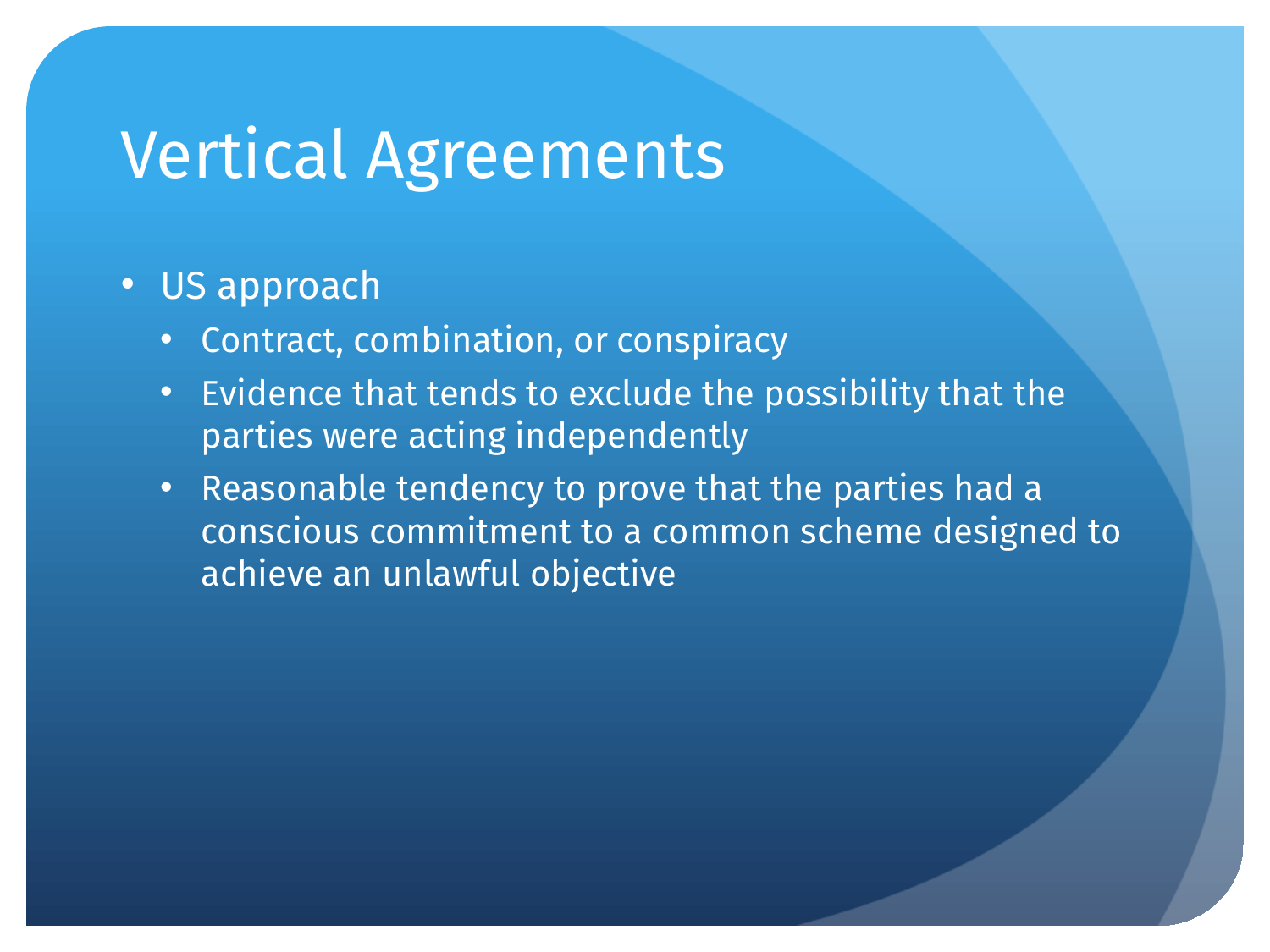

# Vertical Agreements
US approach
Contract, combination, or conspiracy
Evidence that tends to exclude the possibility that the parties were acting independently
Reasonable tendency to prove that the parties had a conscious commitment to a common scheme designed to achieve an unlawful objective